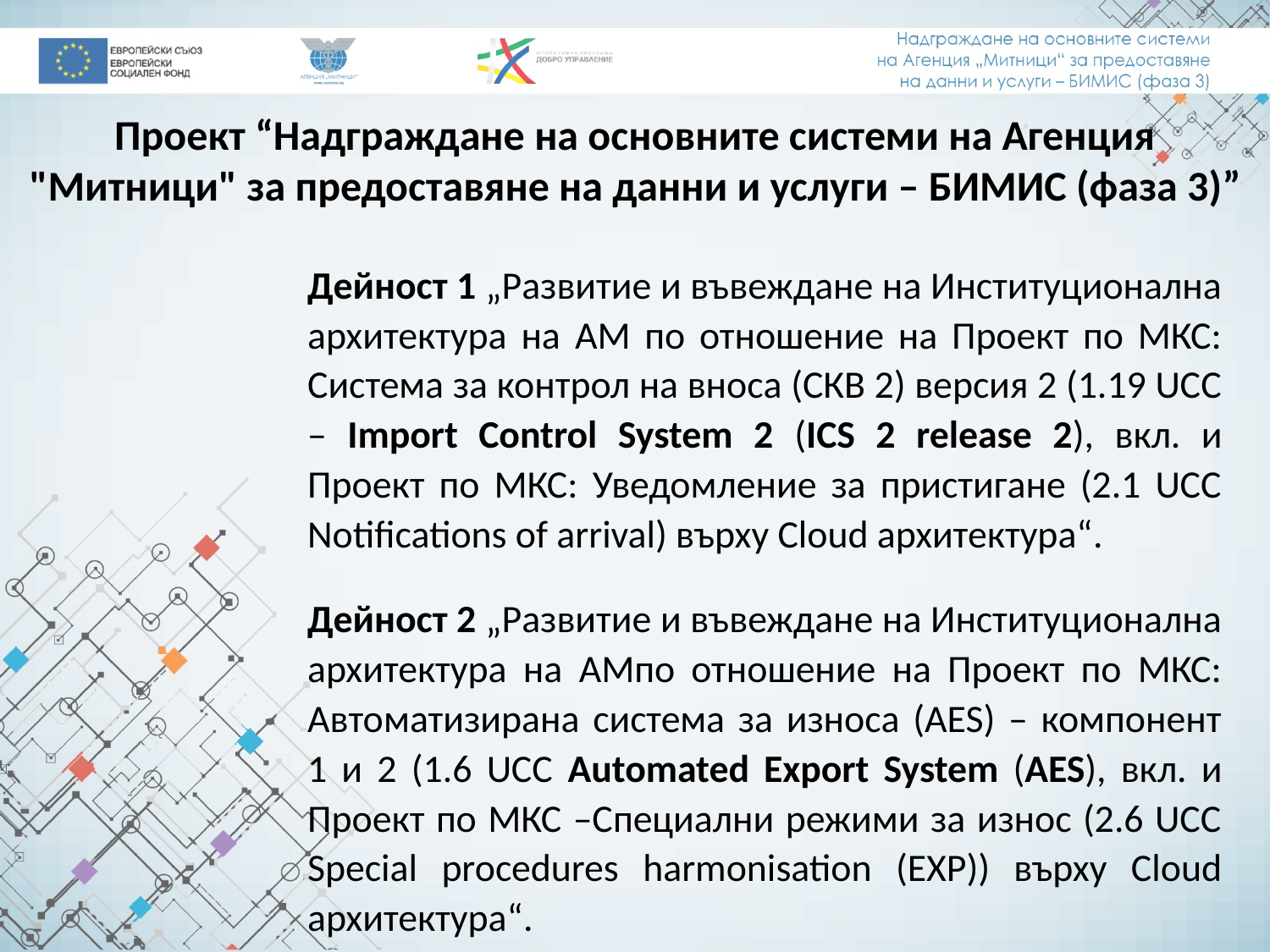

Проект “Надграждане на основните системи на Агенция "Митници" за предоставяне на данни и услуги – БИМИС (фаза 3)”

Дейност 1 „Развитие и въвеждане на Институционална архитектура на AM по отношение на Проект по МКС: Система за контрол на вноса (СКВ 2) версия 2 (1.19 UCC – Import Control System 2 (ICS 2 release 2), вкл. и Проект по МКС: Уведомление за пристигане (2.1 UCC Notifications of arrival) върху Cloud архитектура“.
Дейност 2 „Развитие и въвеждане на Институционална архитектура на AMпо отношение на Проект по МКС: Автоматизирана система за износа (AES) – компонент 1 и 2 (1.6 UCC Automated Export System (AES), вкл. и Проект по МКС –Специални режими за износ (2.6 UCC Special procedures harmonisation (EXP)) върху Cloud архитектура“.